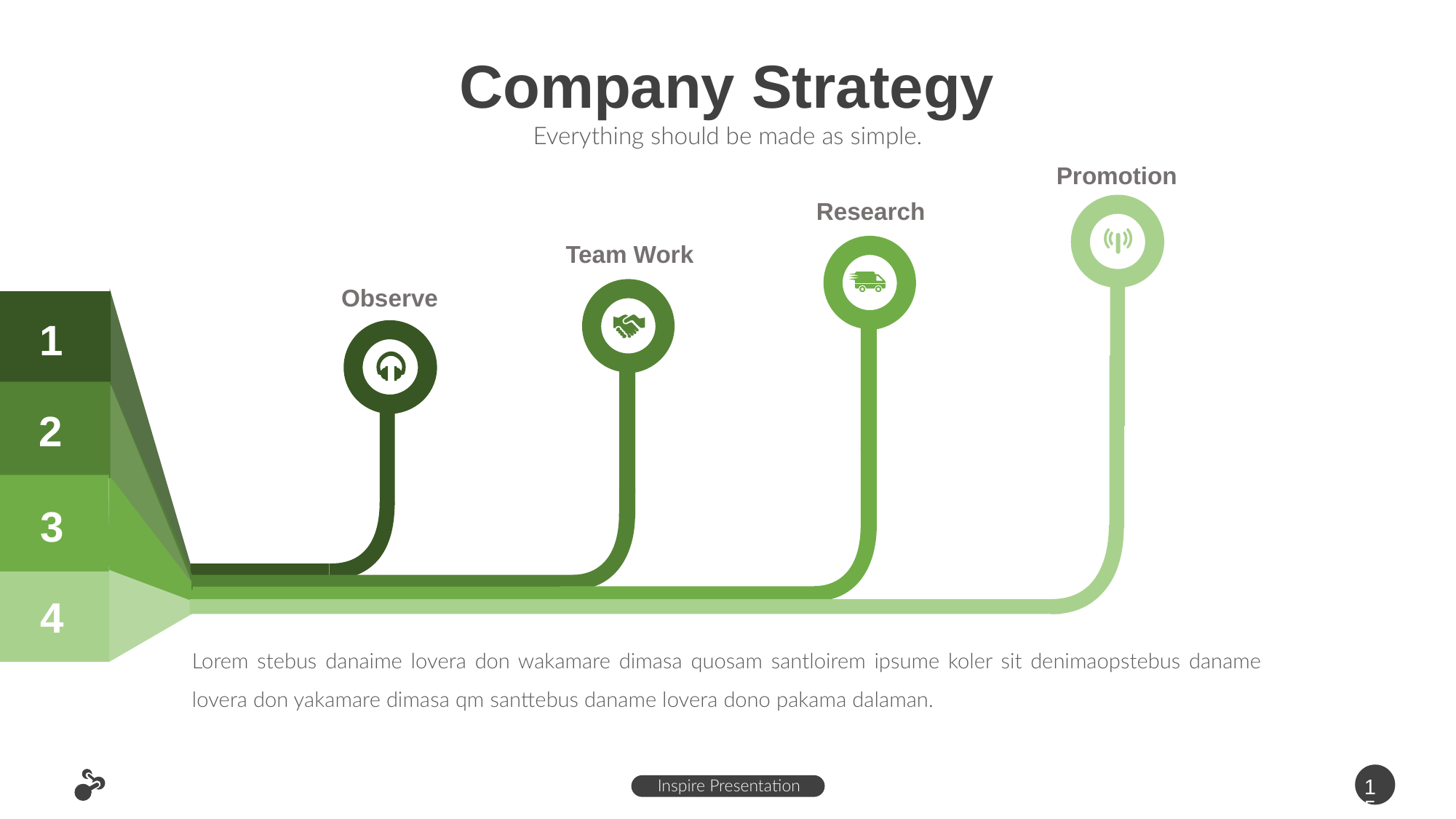

Company Strategy
Everything should be made as simple.
Promotion
Research

Team Work

Observe

1

2

3

4
Lorem stebus danaime lovera don wakamare dimasa quosam santloirem ipsume koler sit denimaopstebus daname lovera don yakamare dimasa qm santtebus daname lovera dono pakama dalaman.

15

Inspire Presentation